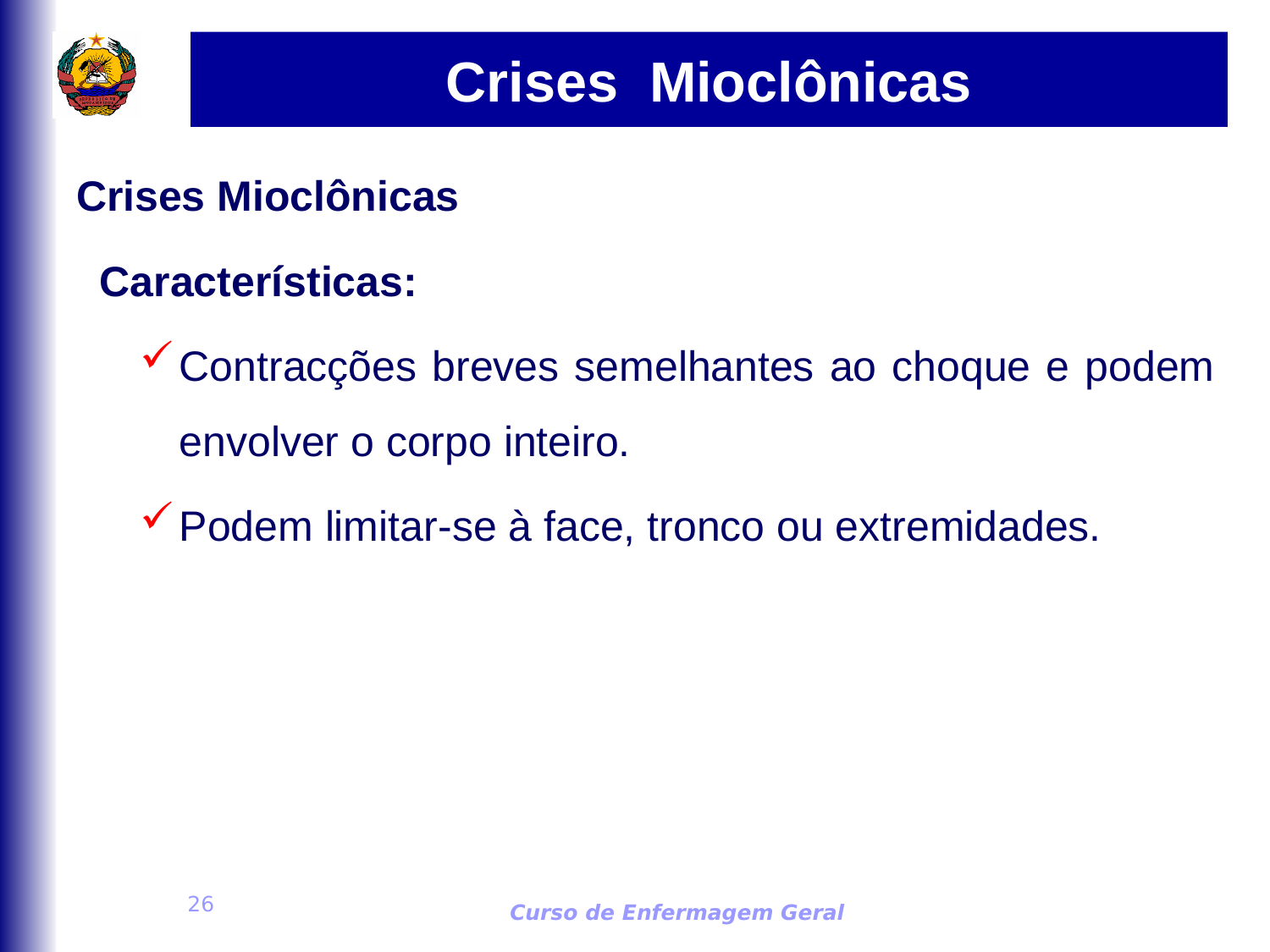

# Crises  Mioclônicas
Crises Mioclônicas
  Características:
Contracções breves semelhantes ao choque e podem envolver o corpo inteiro.
Podem limitar-se à face, tronco ou extremidades.

26
Curso de Enfermagem Geral